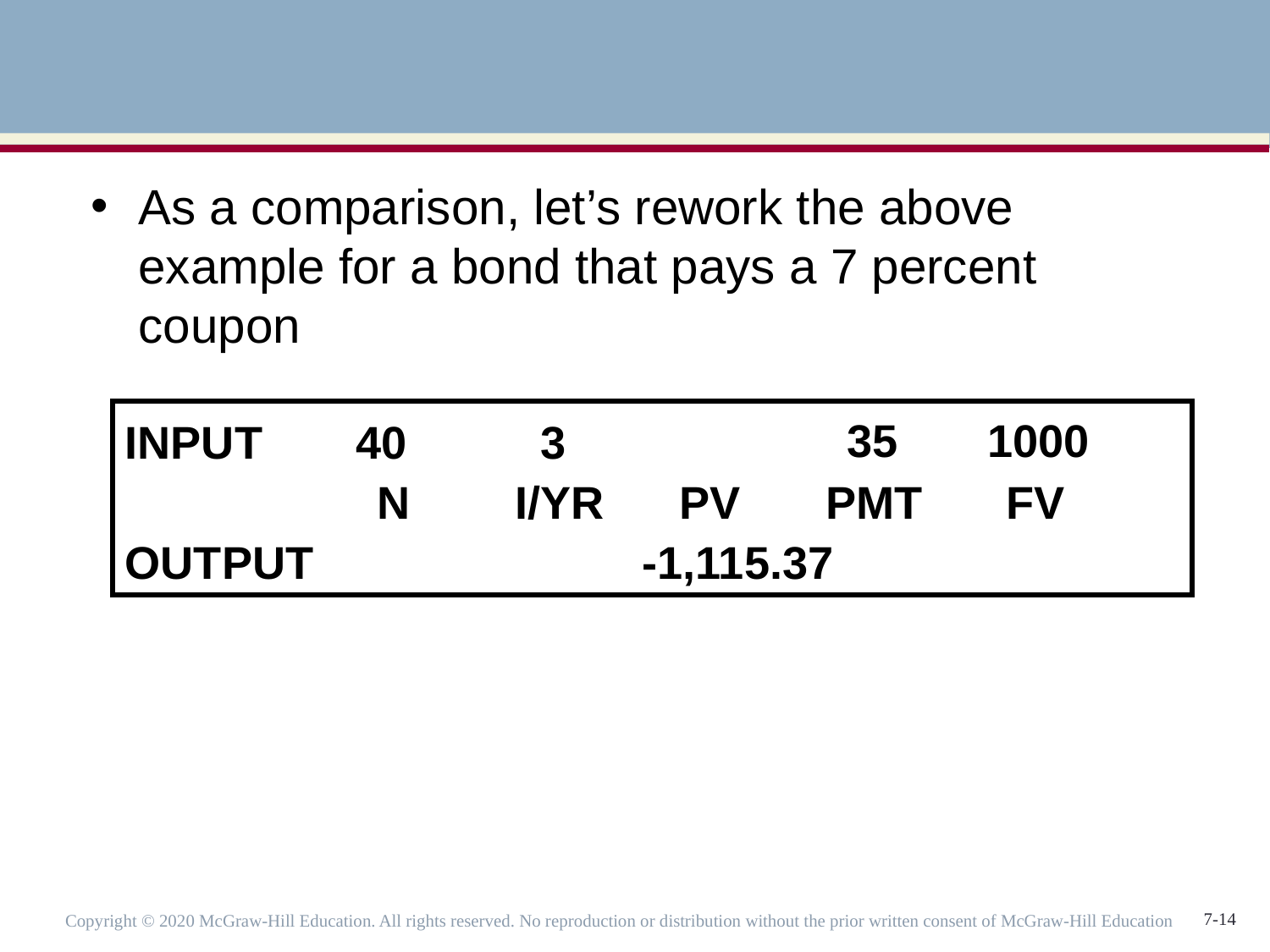

As a comparison, let’s rework the above example for a bond that pays a 7 percent coupon

  35       1000
INPUT
40
  3

N
I/YR
PV
PMT
FV
OUTPUT
-1,115.37

Copyright © 2020 McGraw-Hill Education. All rights reserved. No reproduction or distribution without the prior written consent of McGraw-Hill Education